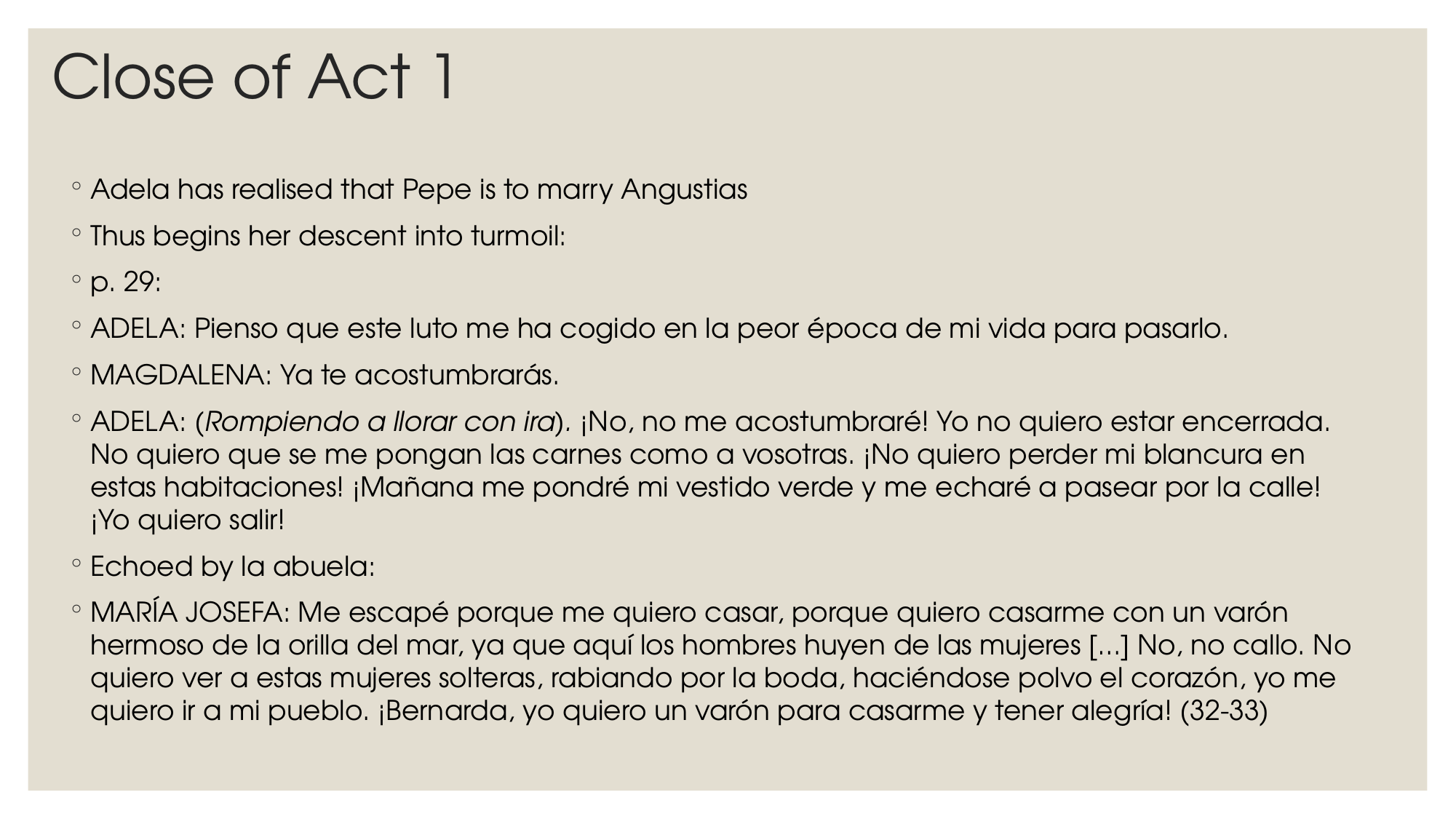

# Close of Act 1
Adela has realised that Pepe is to marry Angustias
Thus begins her descent into turmoil:
p. 29:
ADELA: Pienso que este luto me ha cogido en la peor época de mi vida para pasarlo.
MAGDALENA: Ya te acostumbrarás.
ADELA: (Rompiendo a llorar con ira). ¡No, no me acostumbraré! Yo no quiero estar encerrada. No quiero que se me pongan las carnes como a vosotras. ¡No quiero perder mi blancura en estas habitaciones! ¡Mañana me pondré mi vestido verde y me echaré a pasear por la calle! ¡Yo quiero salir!
Echoed by la abuela:
MARÍA JOSEFA: Me escapé porque me quiero casar, porque quiero casarme con un varón hermoso de la orilla del mar, ya que aquí los hombres huyen de las mujeres […] No, no callo. No quiero ver a estas mujeres solteras, rabiando por la boda, haciéndose polvo el corazón, yo me quiero ir a mi pueblo. ¡Bernarda, yo quiero un varón para casarme y tener alegría! (32-33)